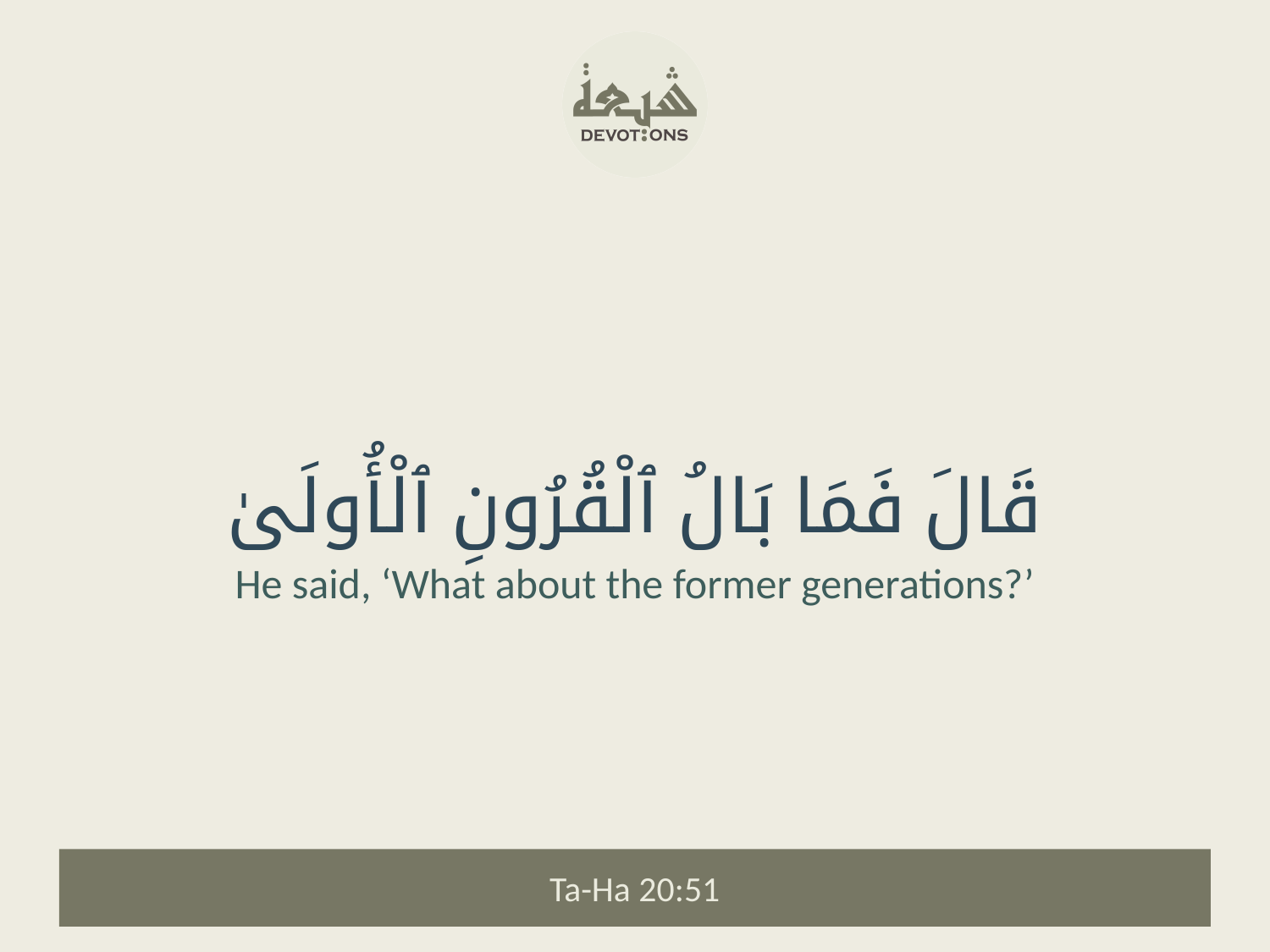

قَالَ فَمَا بَالُ ٱلْقُرُونِ ٱلْأُولَىٰ
He said, ‘What about the former generations?’
Ta-Ha 20:51